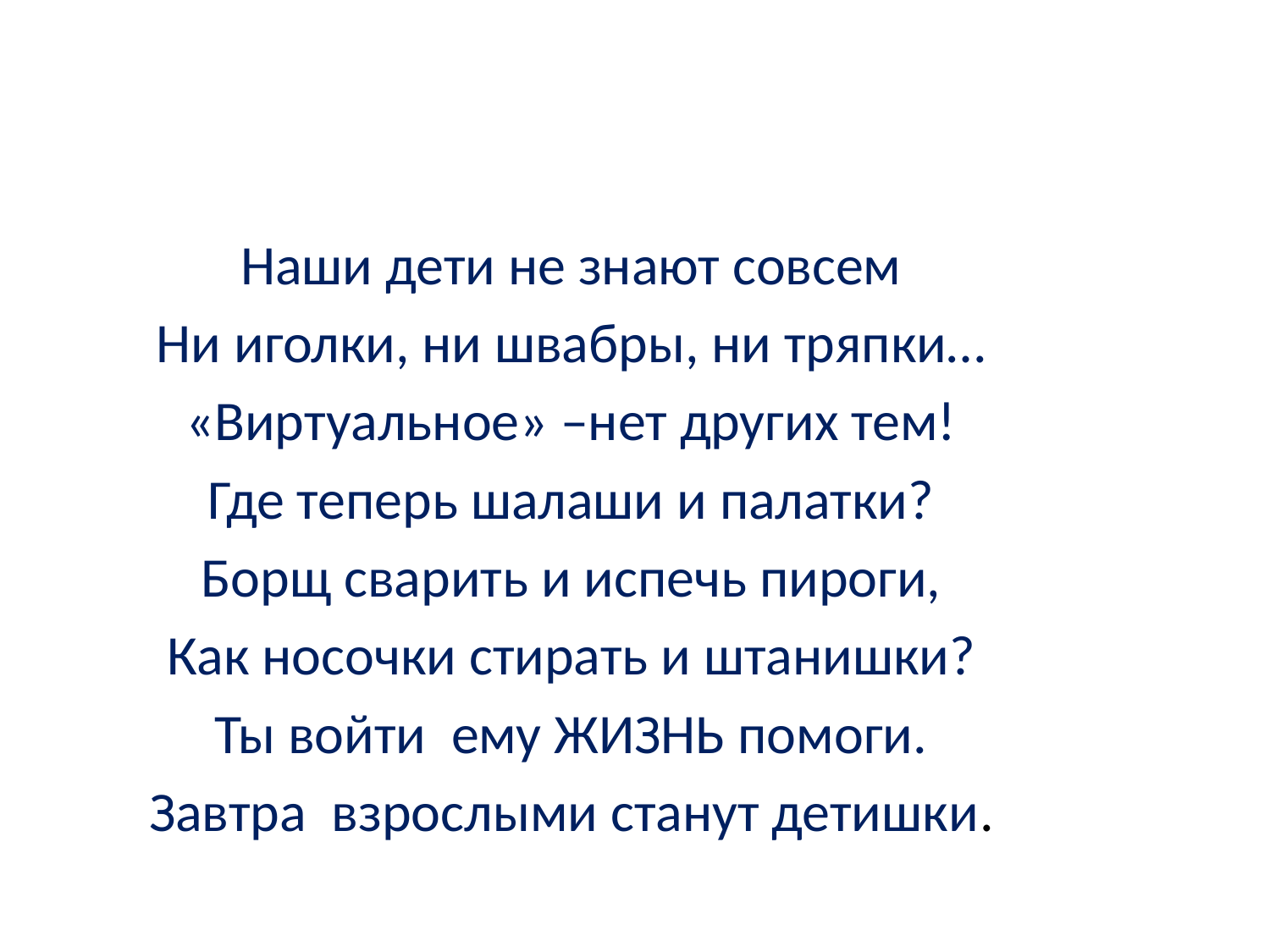

Наши дети не знают совсем
Ни иголки, ни швабры, ни тряпки…
«Виртуальное» –нет других тем!
Где теперь шалаши и палатки?
Борщ сварить и испечь пироги,
Как носочки стирать и штанишки?
Ты войти  ему ЖИЗНЬ помоги.
Завтра  взрослыми станут детишки.